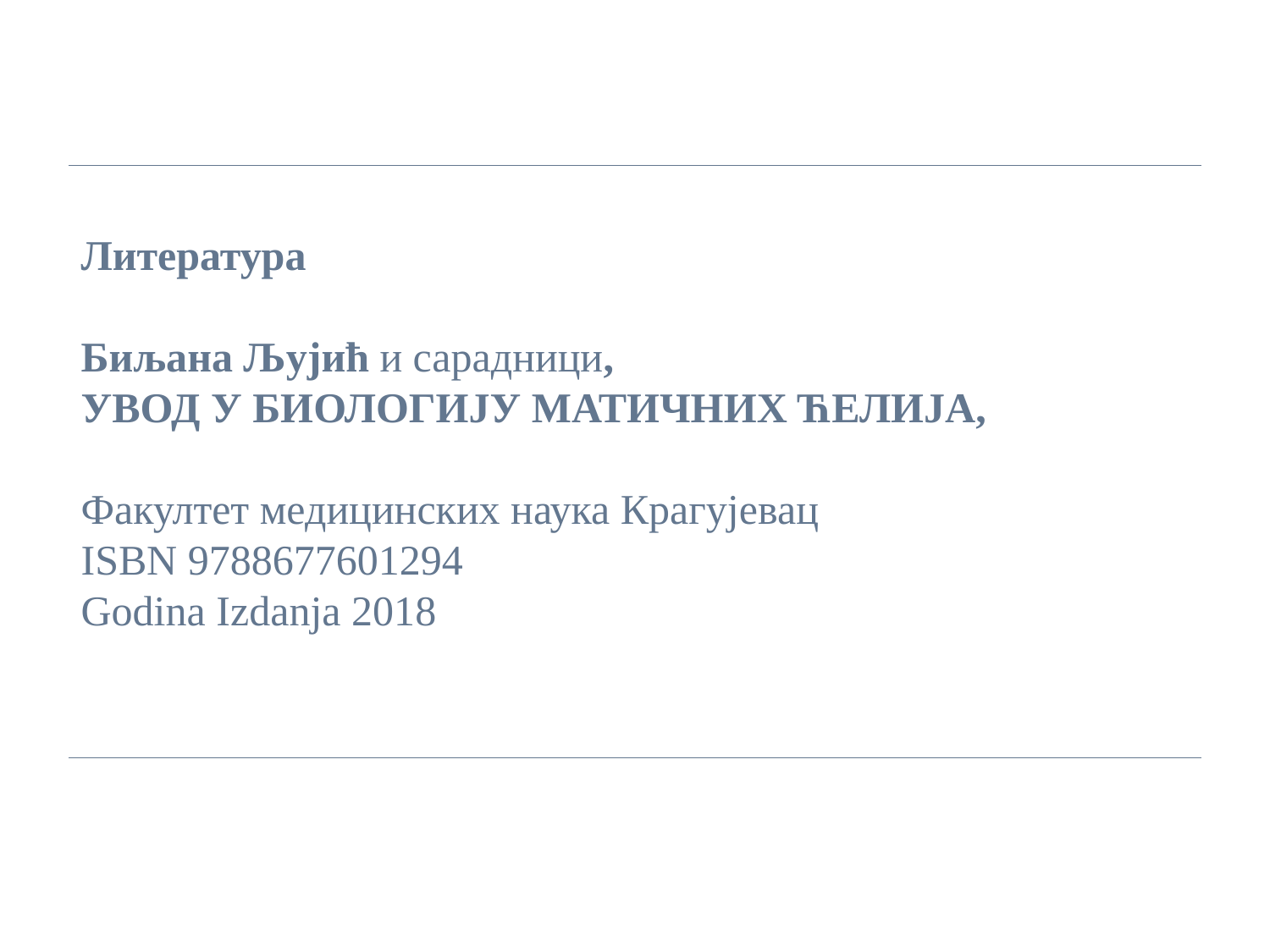

Литература

Биљана Љујић и сарадници,
УВОД У БИОЛОГИЈУ МАТИЧНИХ ЋЕЛИЈА,

Факултет медицинских наука Крагујевац
ISBN 9788677601294
Godina Izdanja 2018